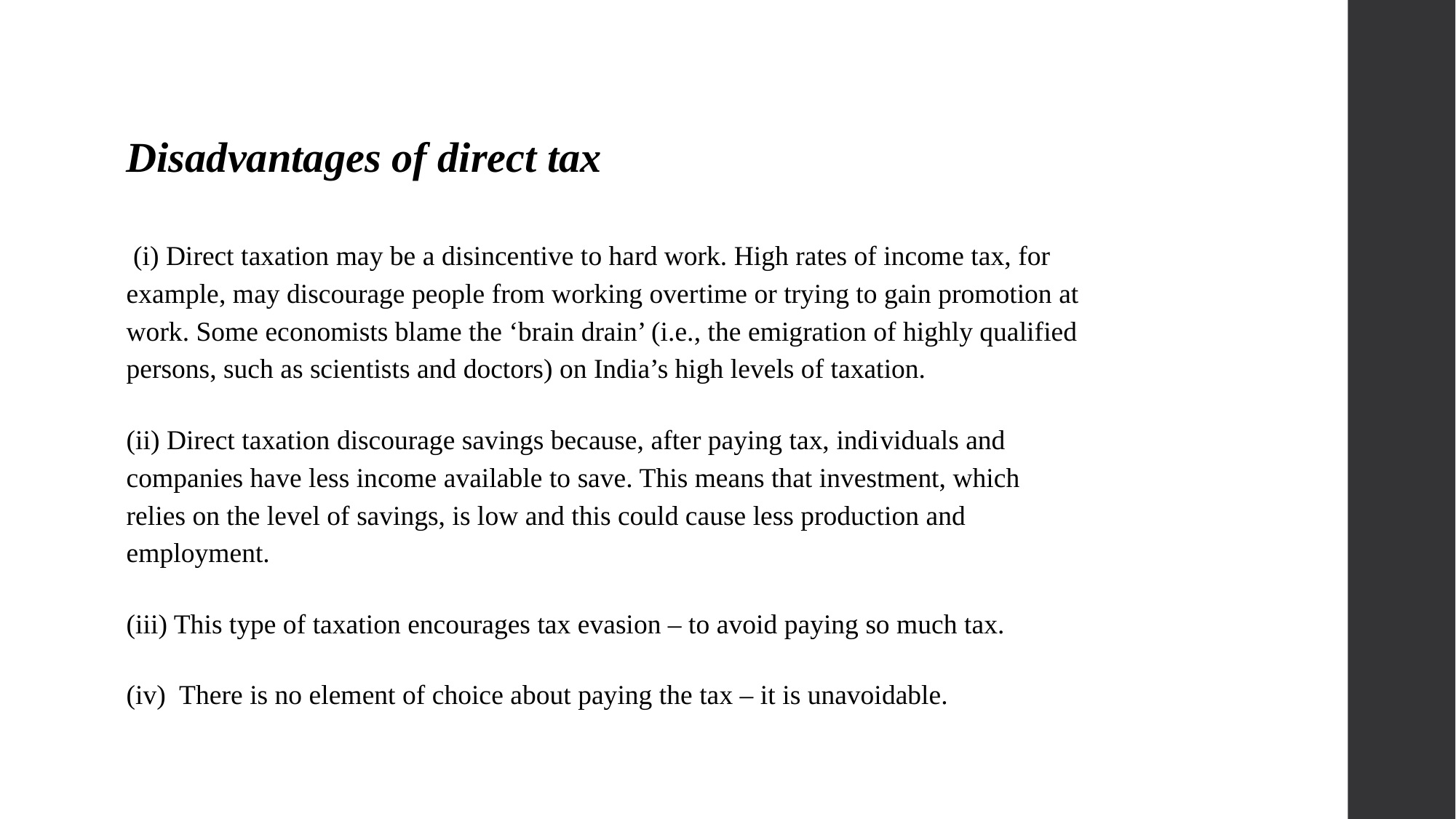

Disadvantages of direct tax

 (i) Direct taxation may be a disincentive to hard work. High rates of income tax, for example, may discourage people from working over­time or trying to gain promotion at work. Some economists blame the ‘brain drain’ (i.e., the emigration of highly qualified persons, such as scientists and doctors) on India’s high levels of taxation.

(ii) Direct taxation discourage savings because, after paying tax, indi­viduals and companies have less income available to save. This means that investment, which relies on the level of savings, is low and this could cause less production and employment.

(iii) This type of taxation encourages tax evasion – to avoid paying so much tax.

(iv)  There is no element of choice about paying the tax – it is unavoidable.